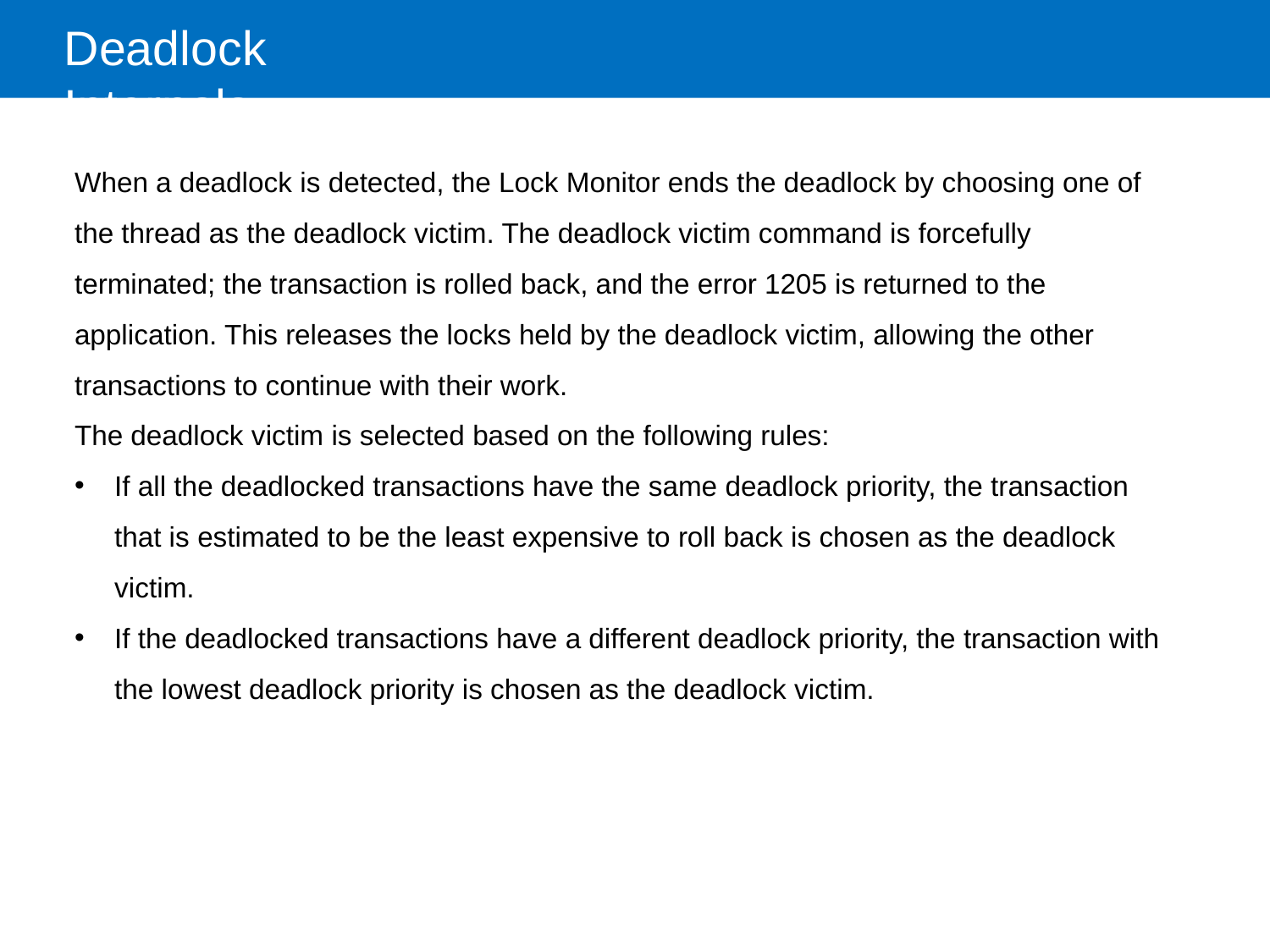

# Deadlock Internals
When a deadlock is detected, the Lock Monitor ends the deadlock by choosing one of the thread as the deadlock victim. The deadlock victim command is forcefully terminated; the transaction is rolled back, and the error 1205 is returned to the application. This releases the locks held by the deadlock victim, allowing the other transactions to continue with their work.
The deadlock victim is selected based on the following rules:
If all the deadlocked transactions have the same deadlock priority, the transaction that is estimated to be the least expensive to roll back is chosen as the deadlock victim.
If the deadlocked transactions have a different deadlock priority, the transaction with the lowest deadlock priority is chosen as the deadlock victim.